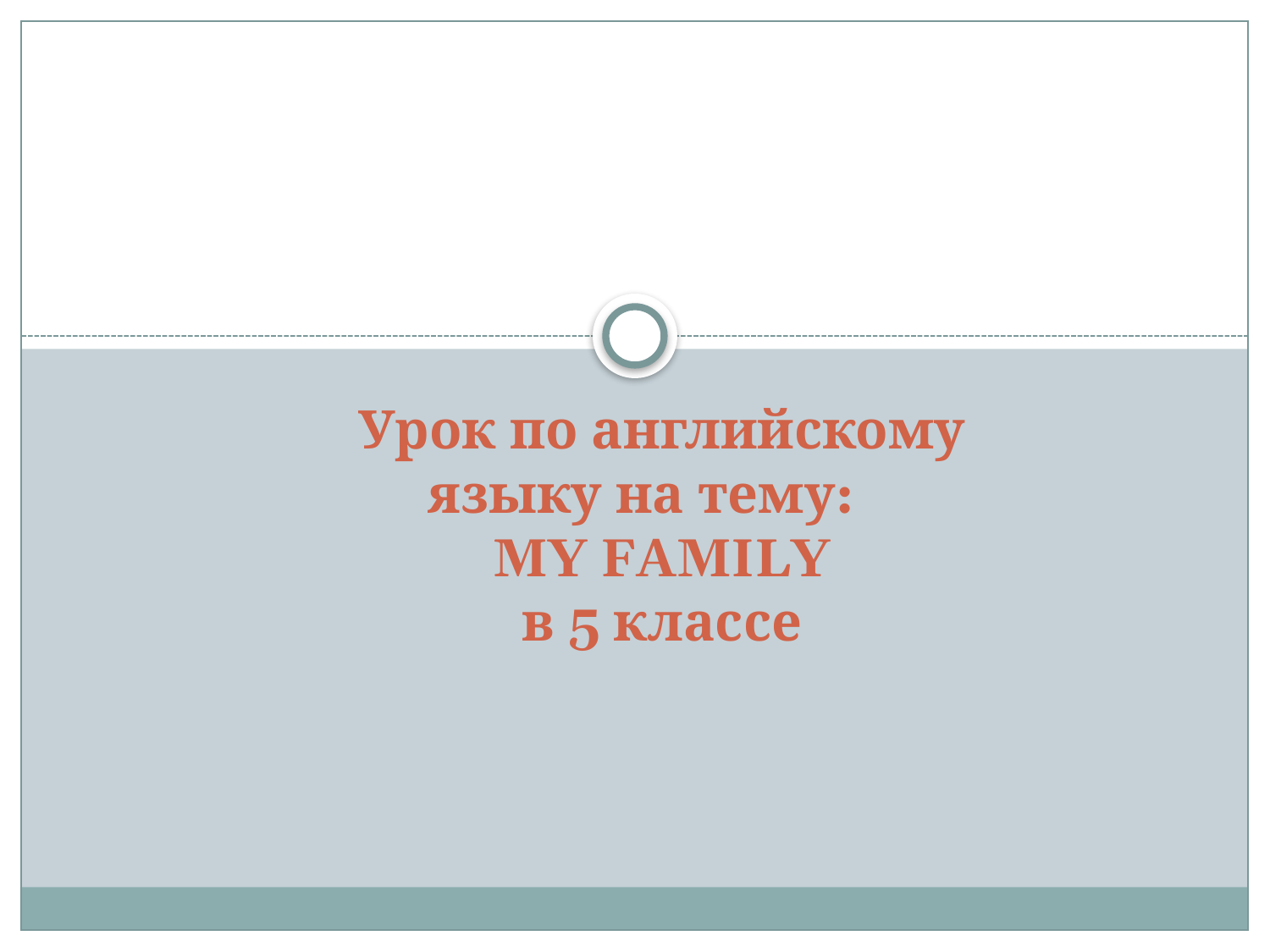

# Урок по английскому языку на тему: MY FAMILY в 5 классе